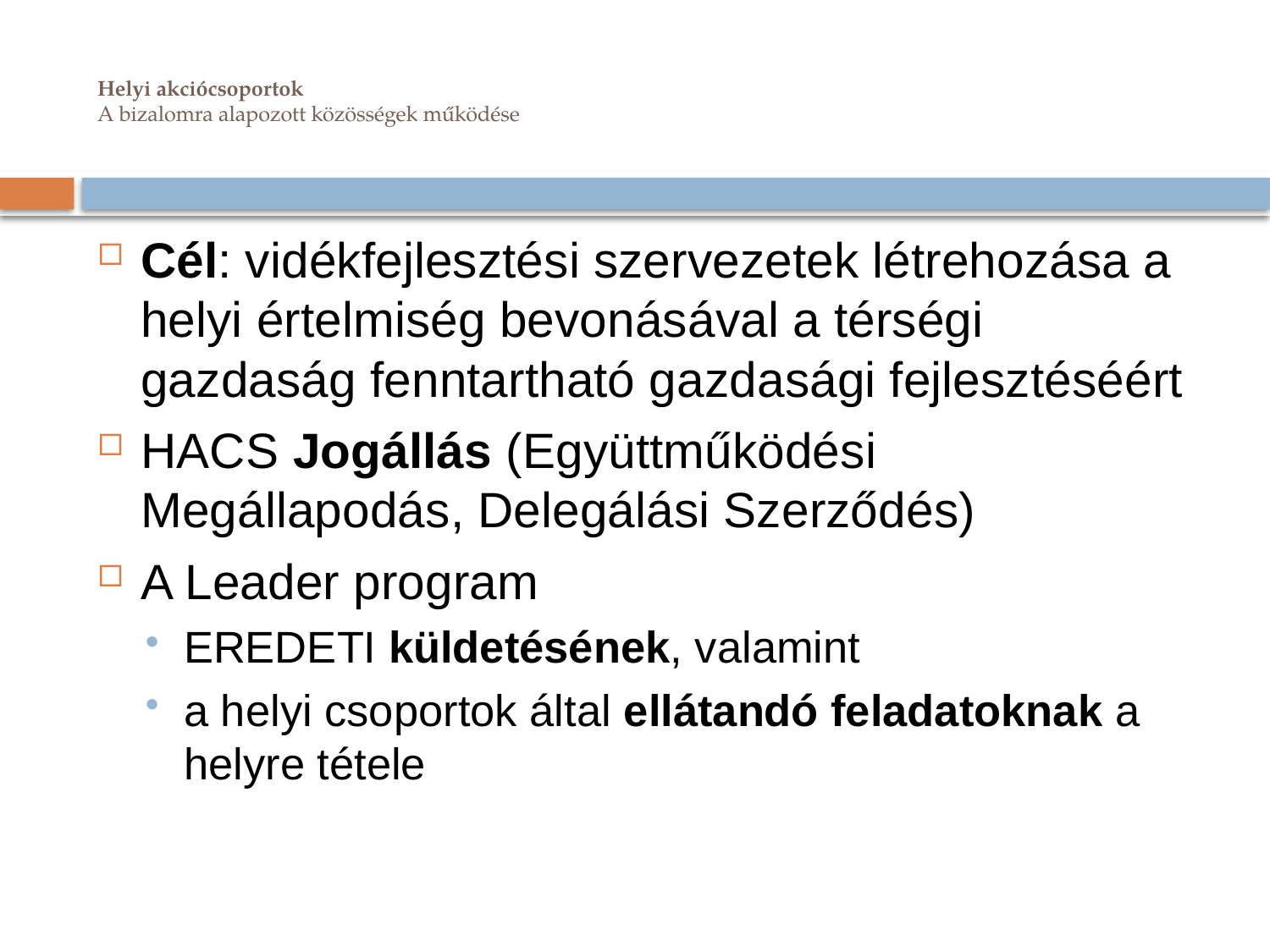

# Helyi akciócsoportok A bizalomra alapozott közösségek működése
Cél: vidékfejlesztési szervezetek létrehozása a helyi értelmiség bevonásával a térségi gazdaság fenntartható gazdasági fejlesztéséért
HACS Jogállás (Együttműködési Megállapodás, Delegálási Szerződés)
A Leader program
EREDETI küldetésének, valamint
a helyi csoportok által ellátandó feladatoknak a helyre tétele